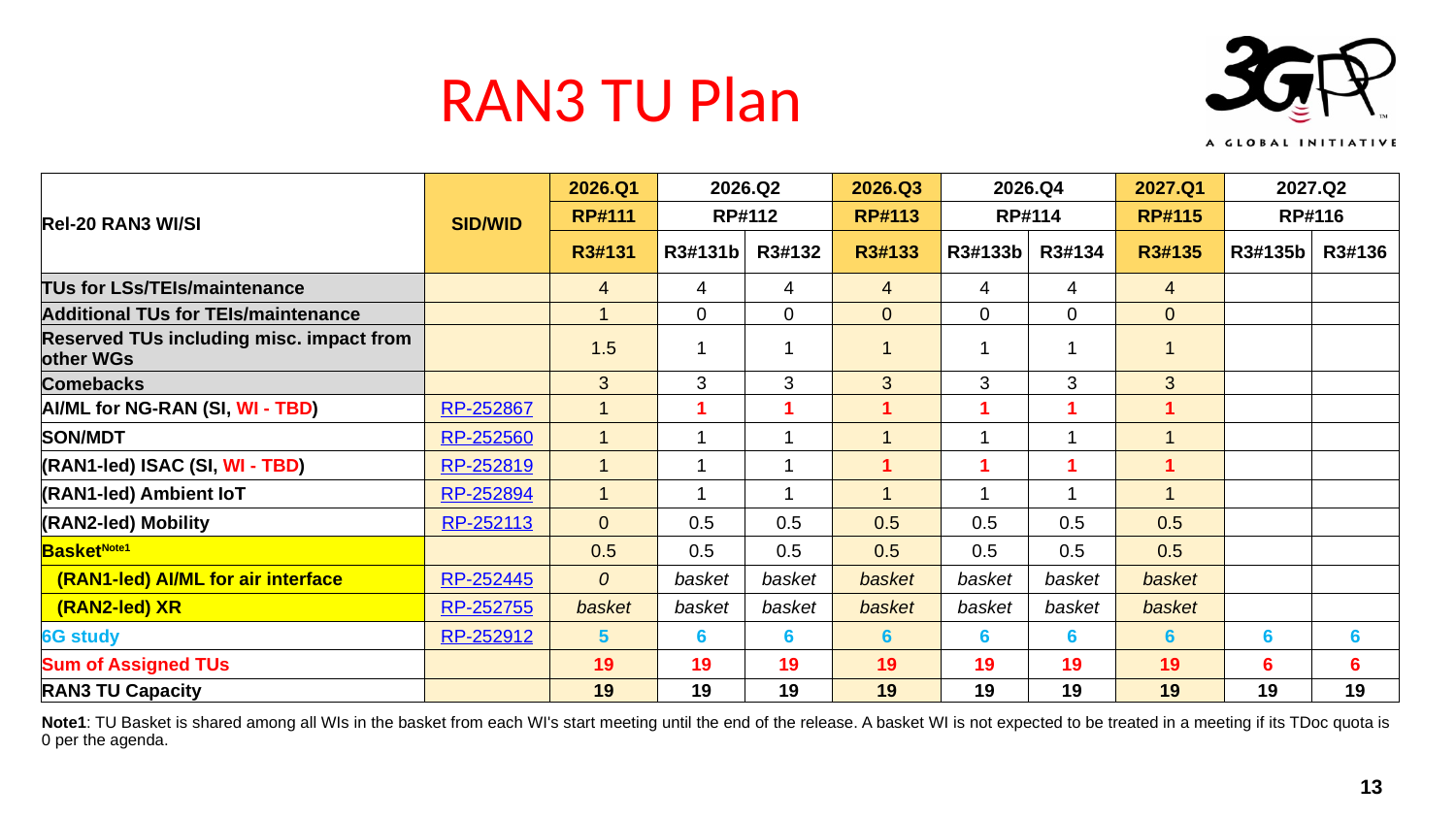

# RAN3 TU Plan
| Rel-20 RAN3 WI/SI | SID/WID | 2026.Q1 | 2026.Q2 |  | 2026.Q3 | 2026.Q4 |  | 2027.Q1 | 2027.Q2 |  |
| --- | --- | --- | --- | --- | --- | --- | --- | --- | --- | --- |
|  |  | RP#111 | RP#112 |  | RP#113 | RP#114 |  | RP#115 | RP#116 |  |
|  |  | R3#131 | R3#131b | R3#132 | R3#133 | R3#133b | R3#134 | R3#135 | R3#135b | R3#136 |
| TUs for LSs/TEIs/maintenance |  | 4 | 4 | 4 | 4 | 4 | 4 | 4 |  |  |
| Additional TUs for TEIs/maintenance |  | 1 | 0 | 0 | 0 | 0 | 0 | 0 |  |  |
| Reserved TUs including misc. impact from other WGs |  | 1.5 | 1 | 1 | 1 | 1 | 1 | 1 |  |  |
| Comebacks |  | 3 | 3 | 3 | 3 | 3 | 3 | 3 |  |  |
| AI/ML for NG-RAN (SI, WI - TBD) | RP-252867 | 1 | 1 | 1 | 1 | 1 | 1 | 1 |  |  |
| SON/MDT | RP-252560 | 1 | 1 | 1 | 1 | 1 | 1 | 1 |  |  |
| (RAN1-led) ISAC (SI, WI - TBD) | RP-252819 | 1 | 1 | 1 | 1 | 1 | 1 | 1 |  |  |
| (RAN1-led) Ambient IoT | RP-252894 | 1 | 1 | 1 | 1 | 1 | 1 | 1 |  |  |
| (RAN2-led) Mobility | RP-252113 | 0 | 0.5 | 0.5 | 0.5 | 0.5 | 0.5 | 0.5 |  |  |
| BasketNote1 |  | 0.5 | 0.5 | 0.5 | 0.5 | 0.5 | 0.5 | 0.5 |  |  |
| (RAN1-led) AI/ML for air interface | RP-252445 | 0 | basket | basket | basket | basket | basket | basket |  |  |
| (RAN2-led) XR | RP-252755 | basket | basket | basket | basket | basket | basket | basket |  |  |
| 6G study | RP-252912 | 5 | 6 | 6 | 6 | 6 | 6 | 6 | 6 | 6 |
| Sum of Assigned TUs |  | 19 | 19 | 19 | 19 | 19 | 19 | 19 | 6 | 6 |
| RAN3 TU Capacity |  | 19 | 19 | 19 | 19 | 19 | 19 | 19 | 19 | 19 |
| Note1: TU Basket is shared among all WIs in the basket from each WI's start meeting until the end of the release. A basket WI is not expected to be treated in a meeting if its TDoc quota is 0 per the agenda. |  |  |  |  |  |  |  |  |  |  |